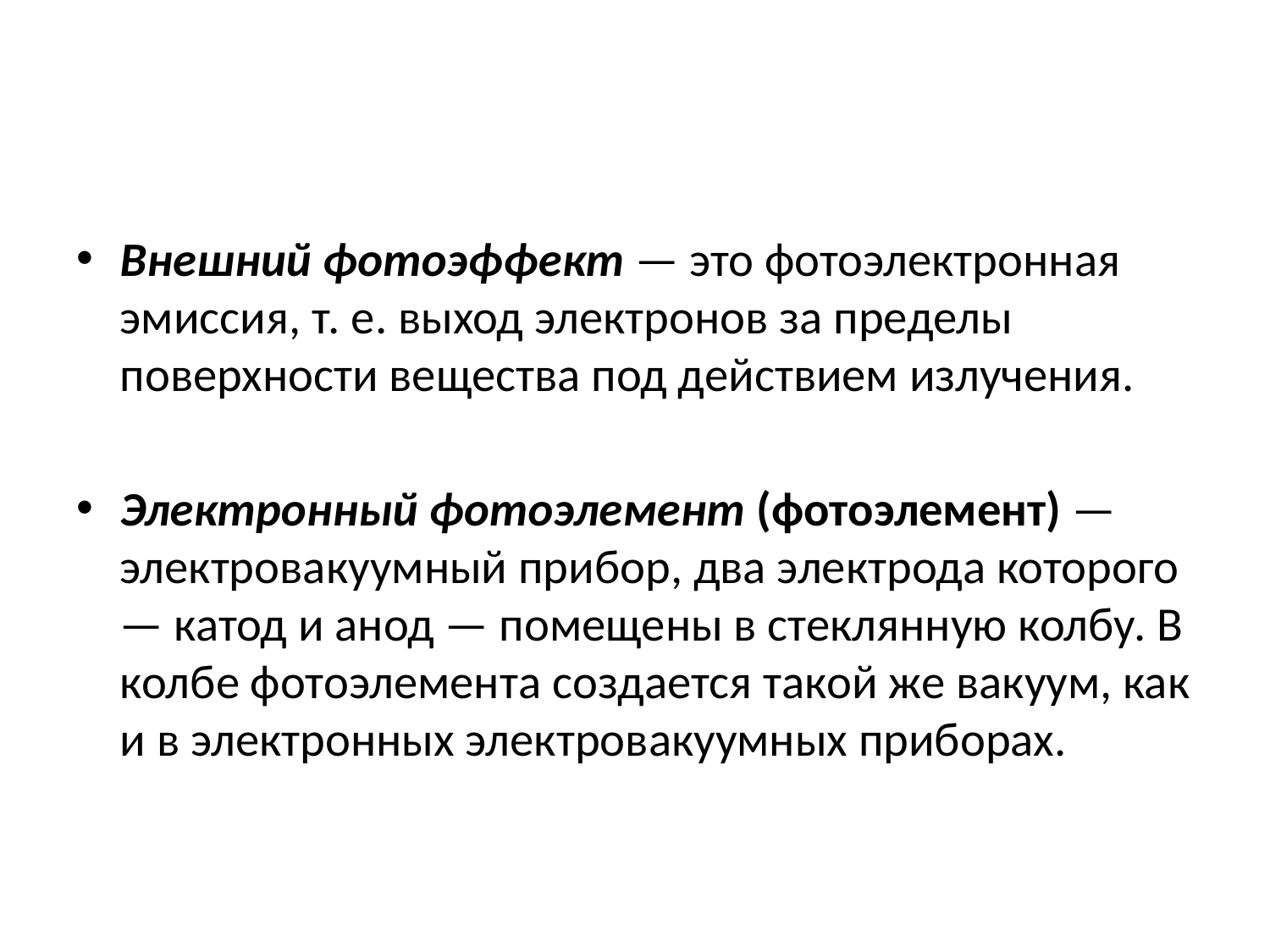

#
Фотоэлектронные приборы с внешним фотоэффектом.
Внешний фотоэффект — это фотоэлектронная эмиссия, т. е. выход электронов за пределы поверхности вещества под действием излучения.

Электронный фотоэлемент (фотоэлемент) — электровакуумный прибор, два электрода которого — катод и анод — помещены в стеклянную колбу. В колбе фотоэлемента создается такой же вакуум, как и в электронных электровакуумных приборах.